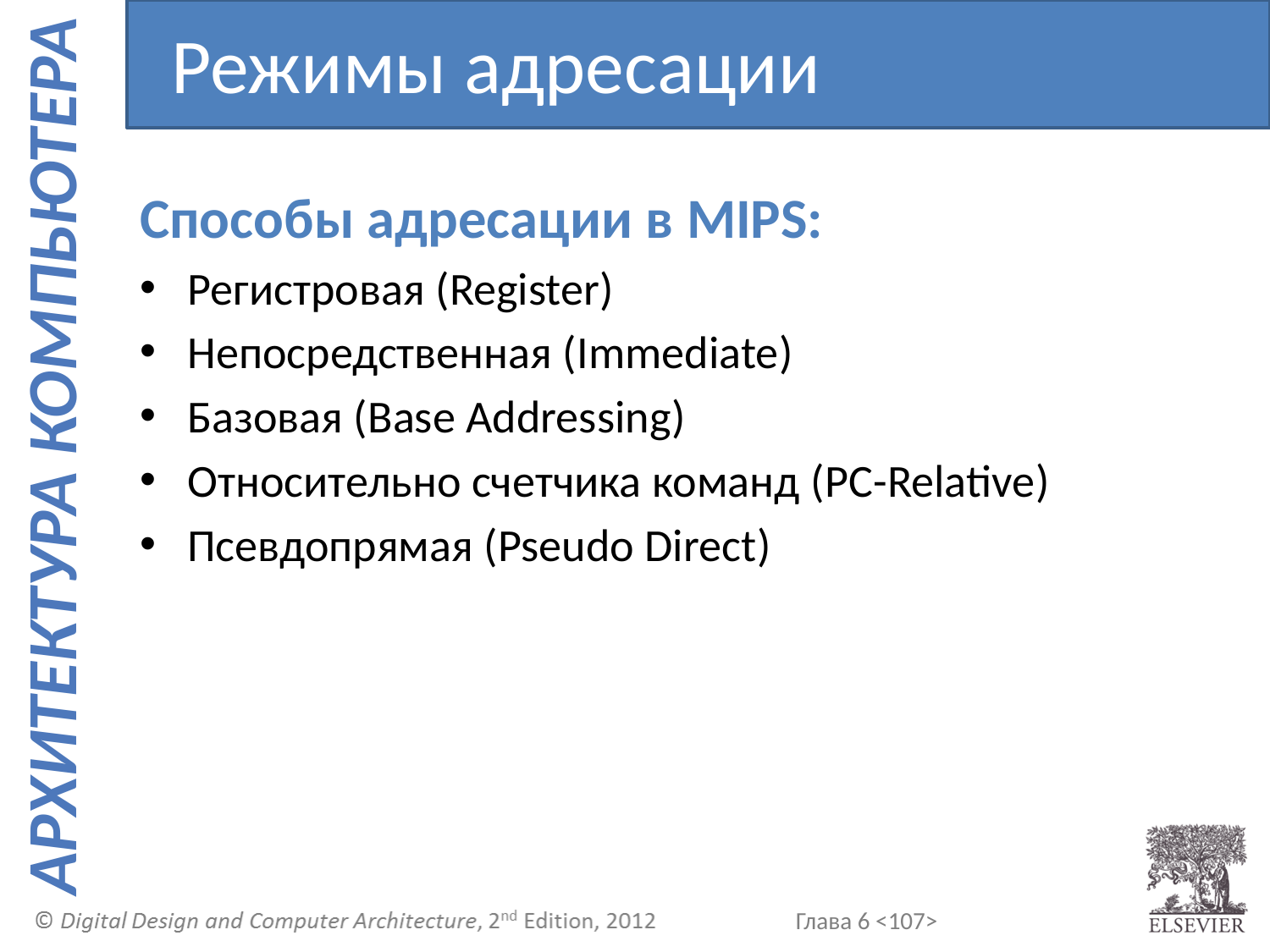

Режимы адресации

Способы адресации в MIPS:
Регистровая (Register)
Непосредственная (Immediate)
Базовая (Base Addressing)
Относительно счетчика команд (PC-Relative)
Псевдопрямая (Pseudo Direct)